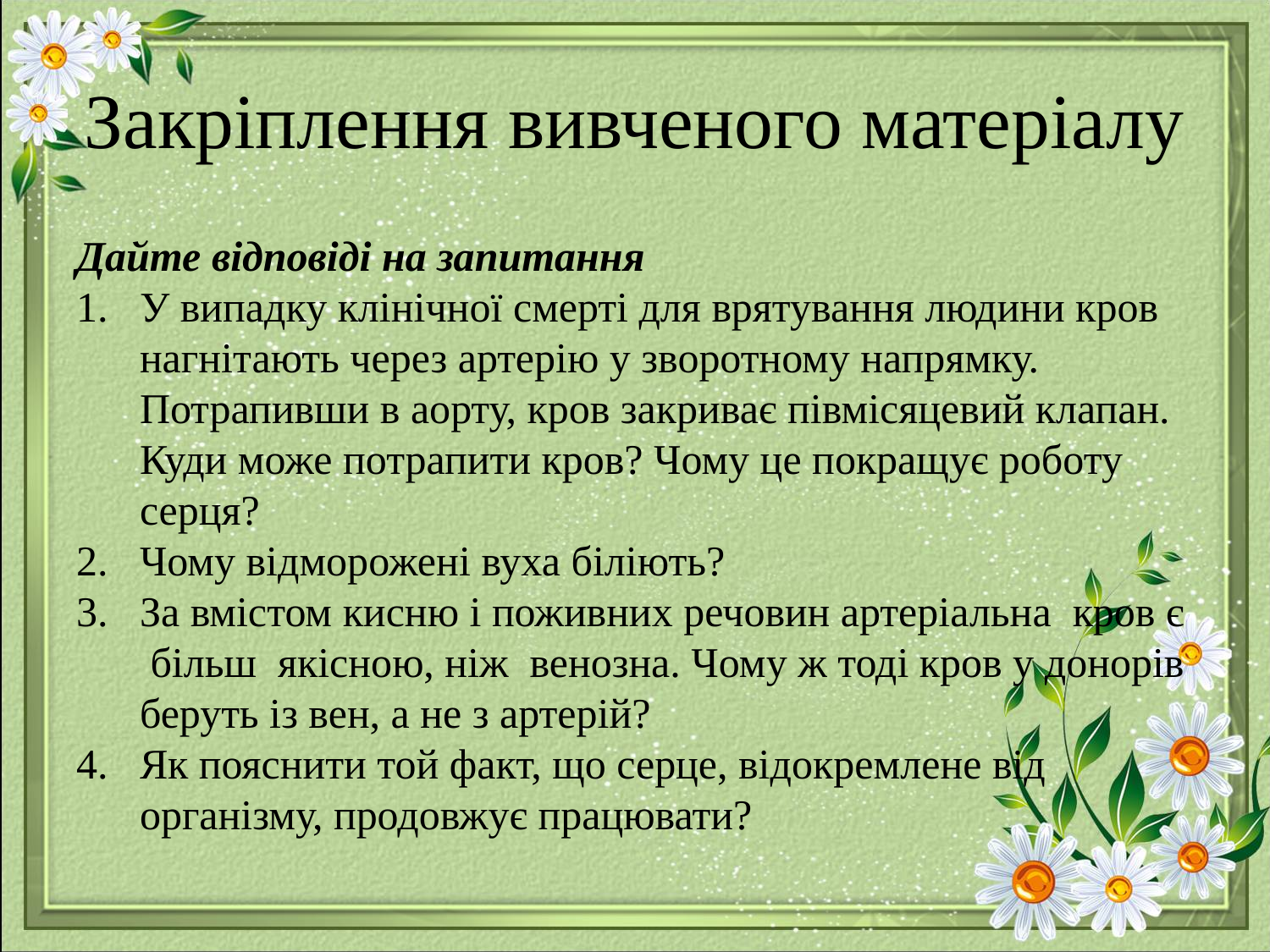

# Закріплення вивченого матеріалу
Дайте відповіді на запитання
У випадку клінічної смерті для врятування людини кров нагнітають через артерію у зворотному напрямку. Потрапивши в аорту, кров закриває півмісяцевий клапан. Куди може потрапити кров? Чому це покращує роботу серця?
Чому відморожені вуха біліють?
За вмістом кисню і поживних речовин артеріальна  кров є  більш  якісною, ніж  венозна. Чому ж тоді кров у донорів беруть із вен, а не з артерій?
Як пояснити той факт, що серце, відокремлене від організму, продовжує працювати?